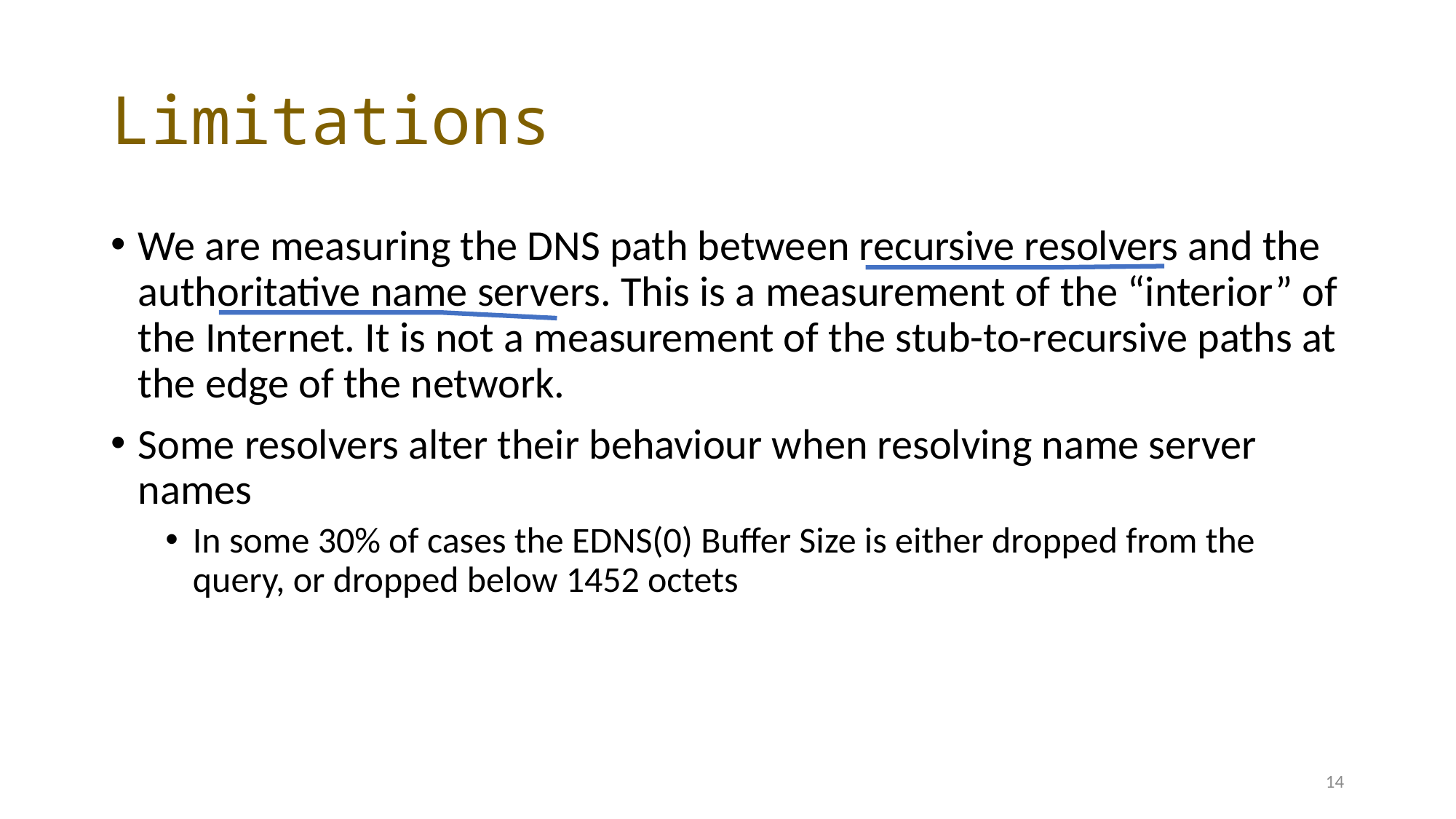

# Limitations
We are measuring the DNS path between recursive resolvers and the authoritative name servers. This is a measurement of the “interior” of the Internet. It is not a measurement of the stub-to-recursive paths at the edge of the network.
Some resolvers alter their behaviour when resolving name server names
In some 30% of cases the EDNS(0) Buffer Size is either dropped from the query, or dropped below 1452 octets

14